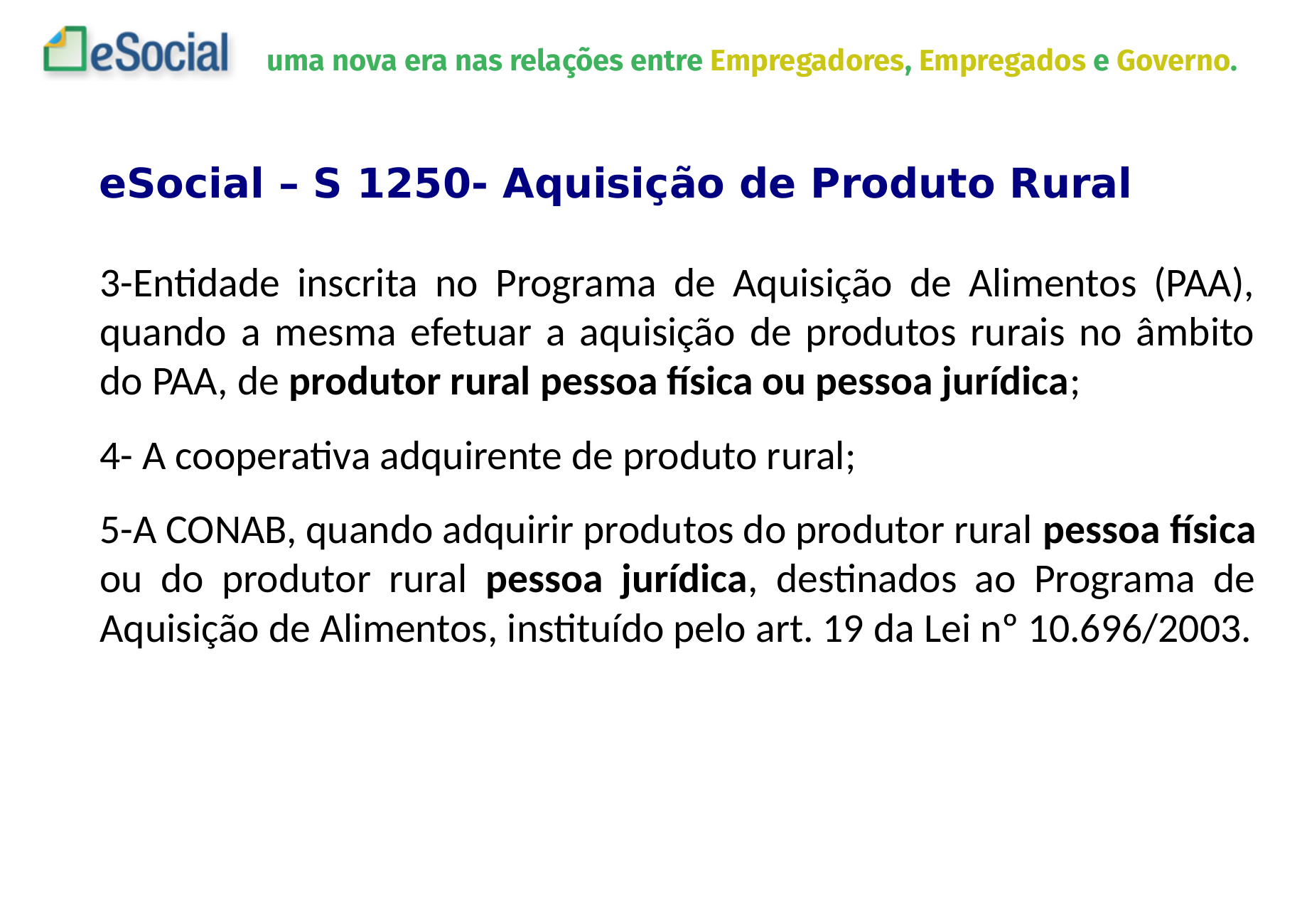

eSocial – S 1250- Aquisição de Produto Rural

3-Entidade inscrita no Programa de Aquisição de Alimentos (PAA), quando a mesma efetuar a aquisição de produtos rurais no âmbito do PAA, de produtor rural pessoa física ou pessoa jurídica;
4- A cooperativa adquirente de produto rural;
5-A CONAB, quando adquirir produtos do produtor rural pessoa física ou do produtor rural pessoa jurídica, destinados ao Programa de Aquisição de Alimentos, instituído pelo art. 19 da Lei nº 10.696/2003.